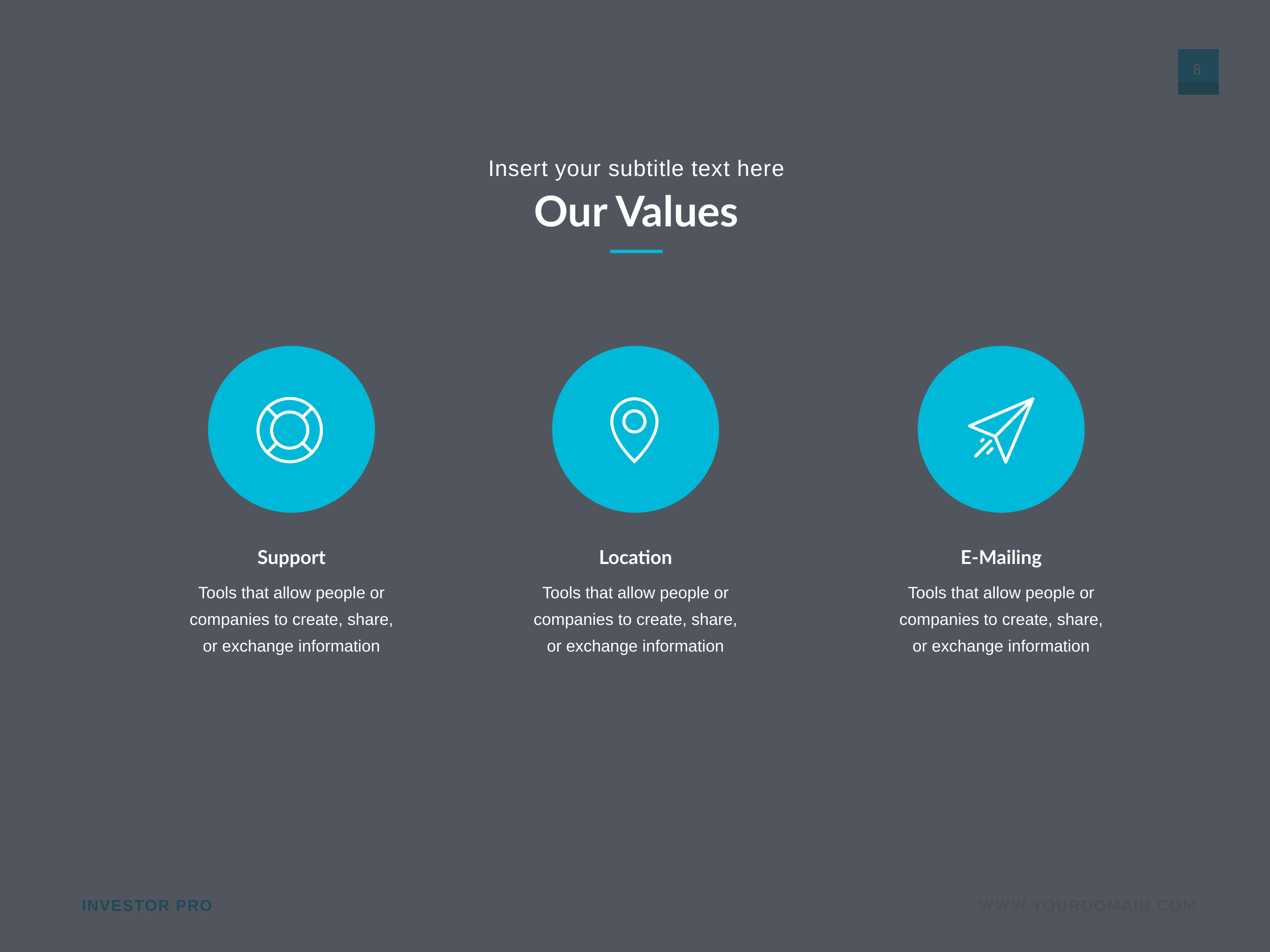

Insert your subtitle text here
Our Values

Support
Location
E-Mailing
Tools that allow people or companies to create, share, or exchange information
Tools that allow people or companies to create, share, or exchange information
Tools that allow people or companies to create, share, or exchange information